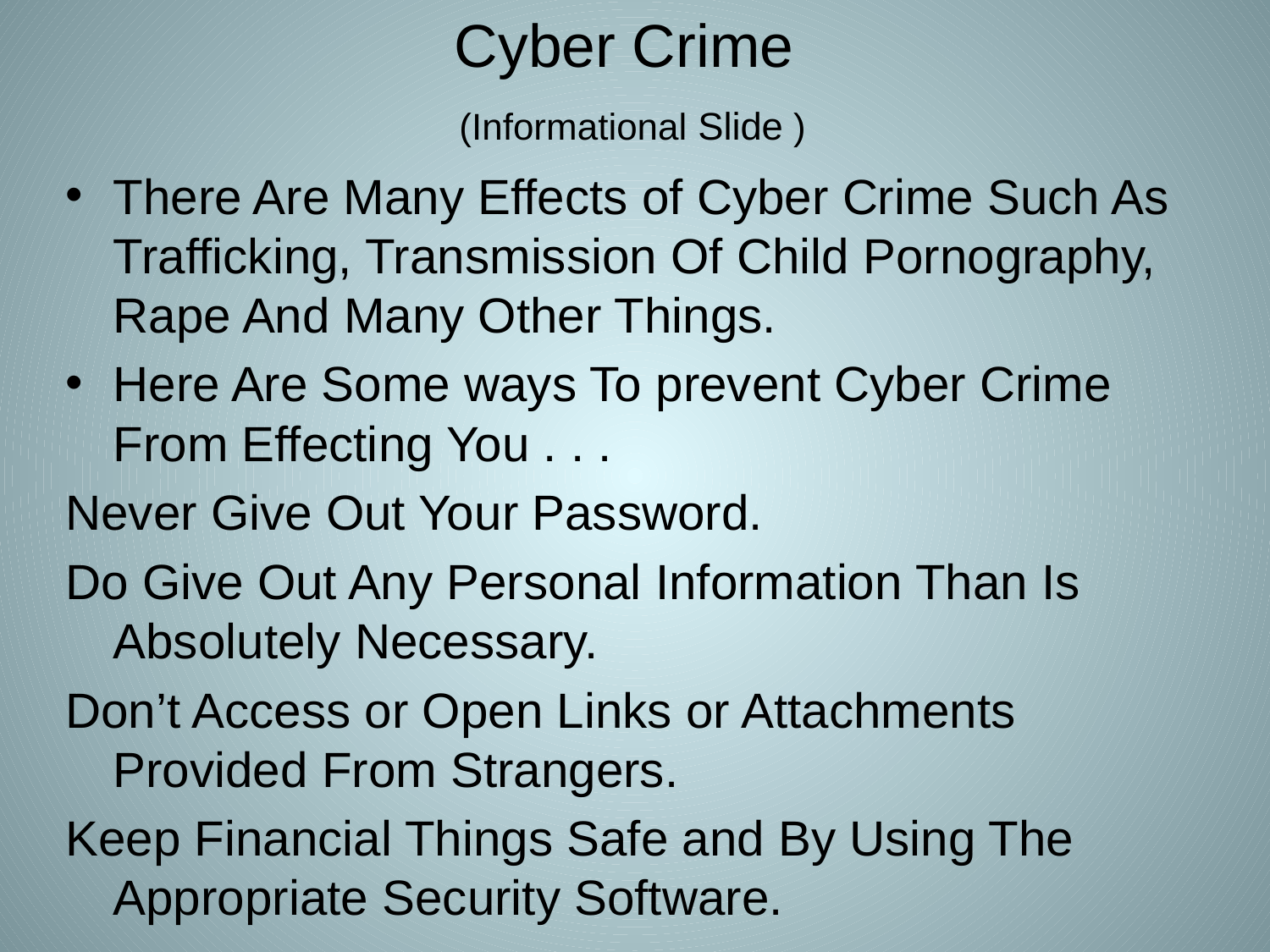

# Cyber Crime (Informational Slide )
There Are Many Effects of Cyber Crime Such As Trafficking, Transmission Of Child Pornography, Rape And Many Other Things.
Here Are Some ways To prevent Cyber Crime From Effecting You . . .
Never Give Out Your Password.
Do Give Out Any Personal Information Than Is Absolutely Necessary.
Don’t Access or Open Links or Attachments Provided From Strangers.
Keep Financial Things Safe and By Using The Appropriate Security Software.